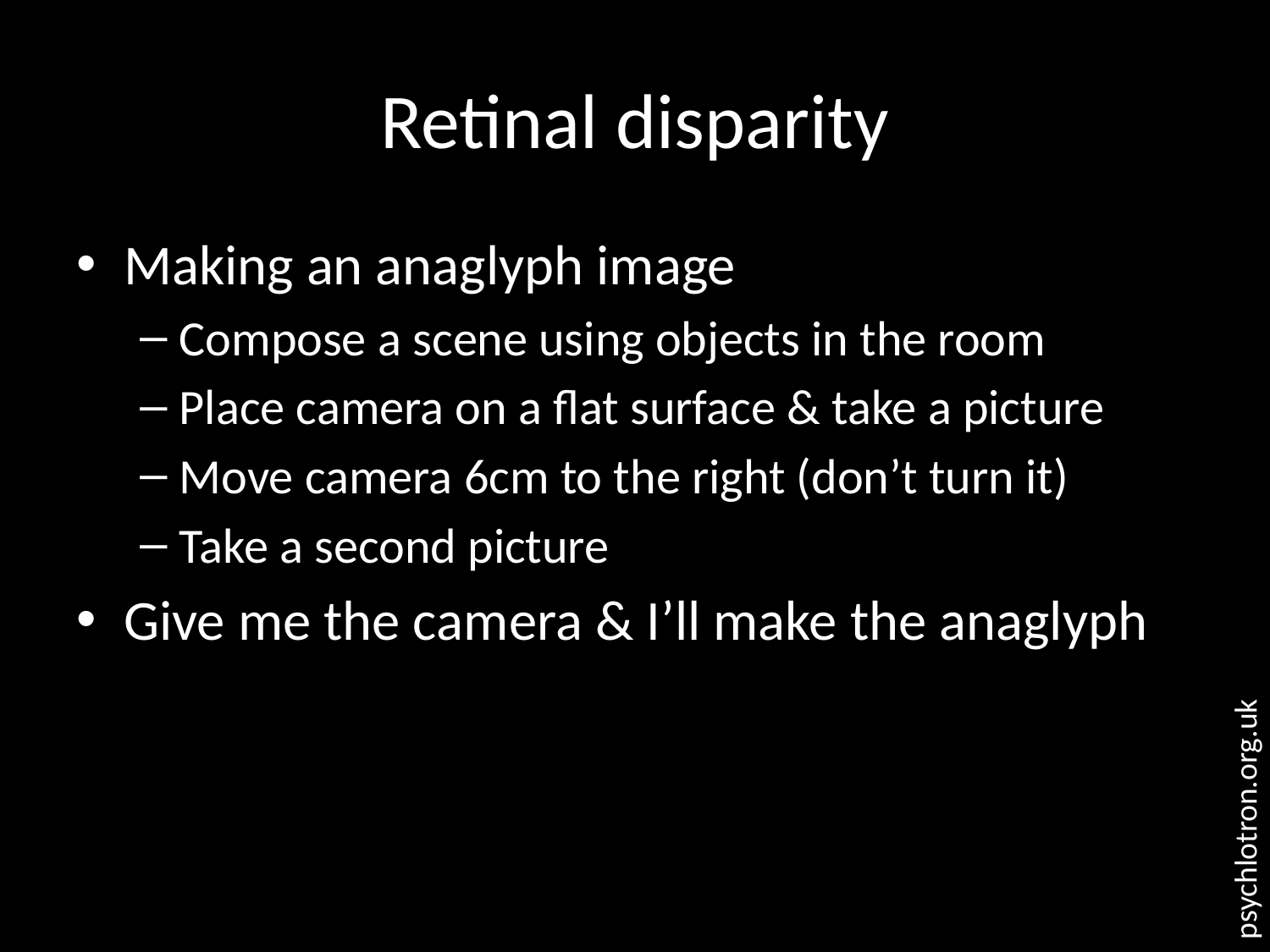

# Retinal disparity
Making an anaglyph image
Compose a scene using objects in the room
Place camera on a flat surface & take a picture
Move camera 6cm to the right (don’t turn it)
Take a second picture
Give me the camera & I’ll make the anaglyph